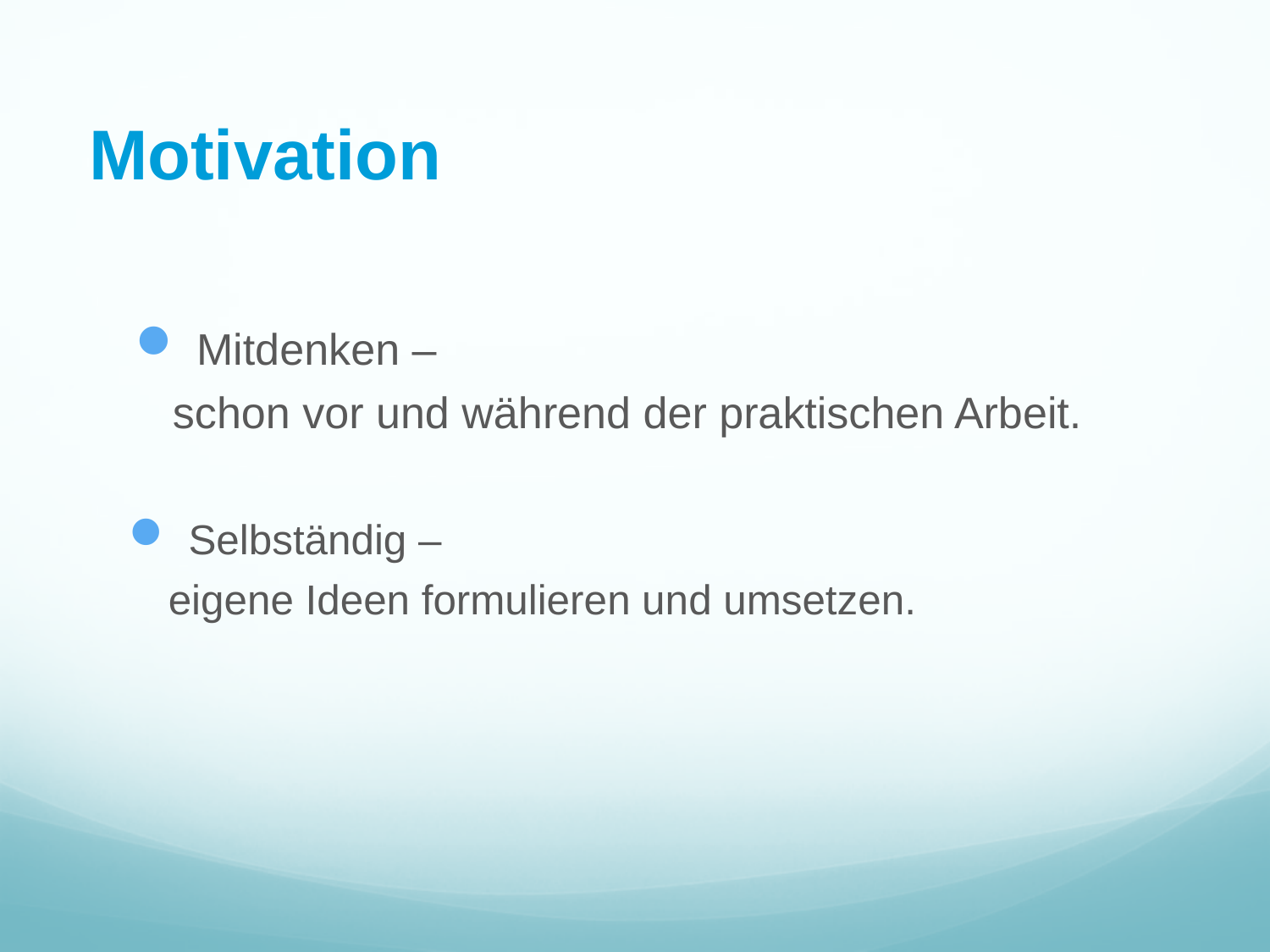

# Motivation
 Mitdenken –
   schon vor und während der praktischen Arbeit.

 Selbständig –
   eigene Ideen formulieren und umsetzen.